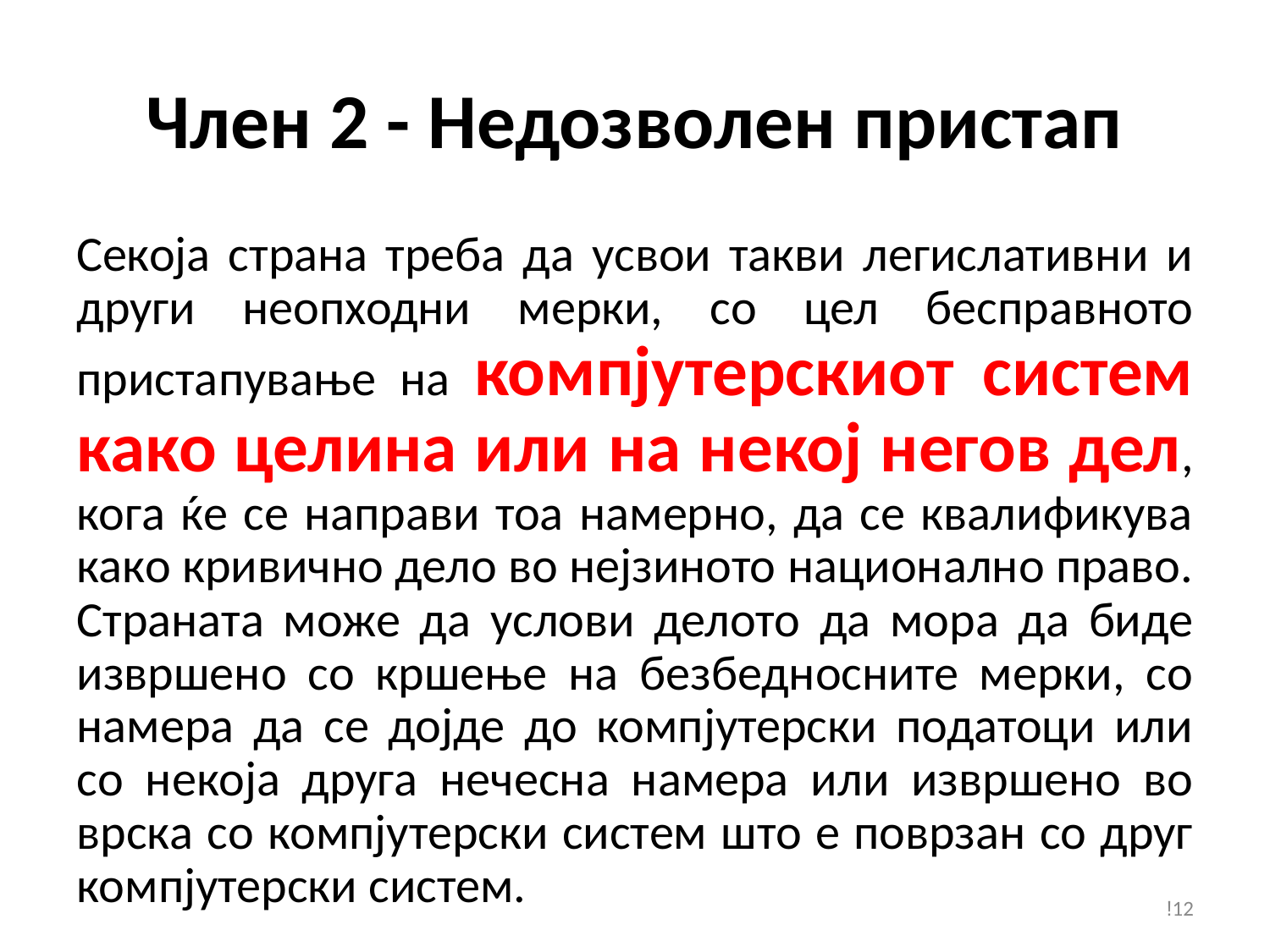

# Член 2 - Недозволен пристап
Секоја страна треба да усвои такви легислативни и други неопходни мерки, со цел бесправното пристапување на компјутерскиот систем како целина или на некој негов дел, кога ќе се направи тоа намерно, да се квалификува како кривично дело во нејзиното национално право. Страната може да услови делото да мора да биде извршено со кршење на безбедносните мерки, со намера да се дојде до компјутерски податоци или со некоја друга нечесна намера или извршено во врска со компјутерски систем што е поврзан со друг компјутерски систем.
!12